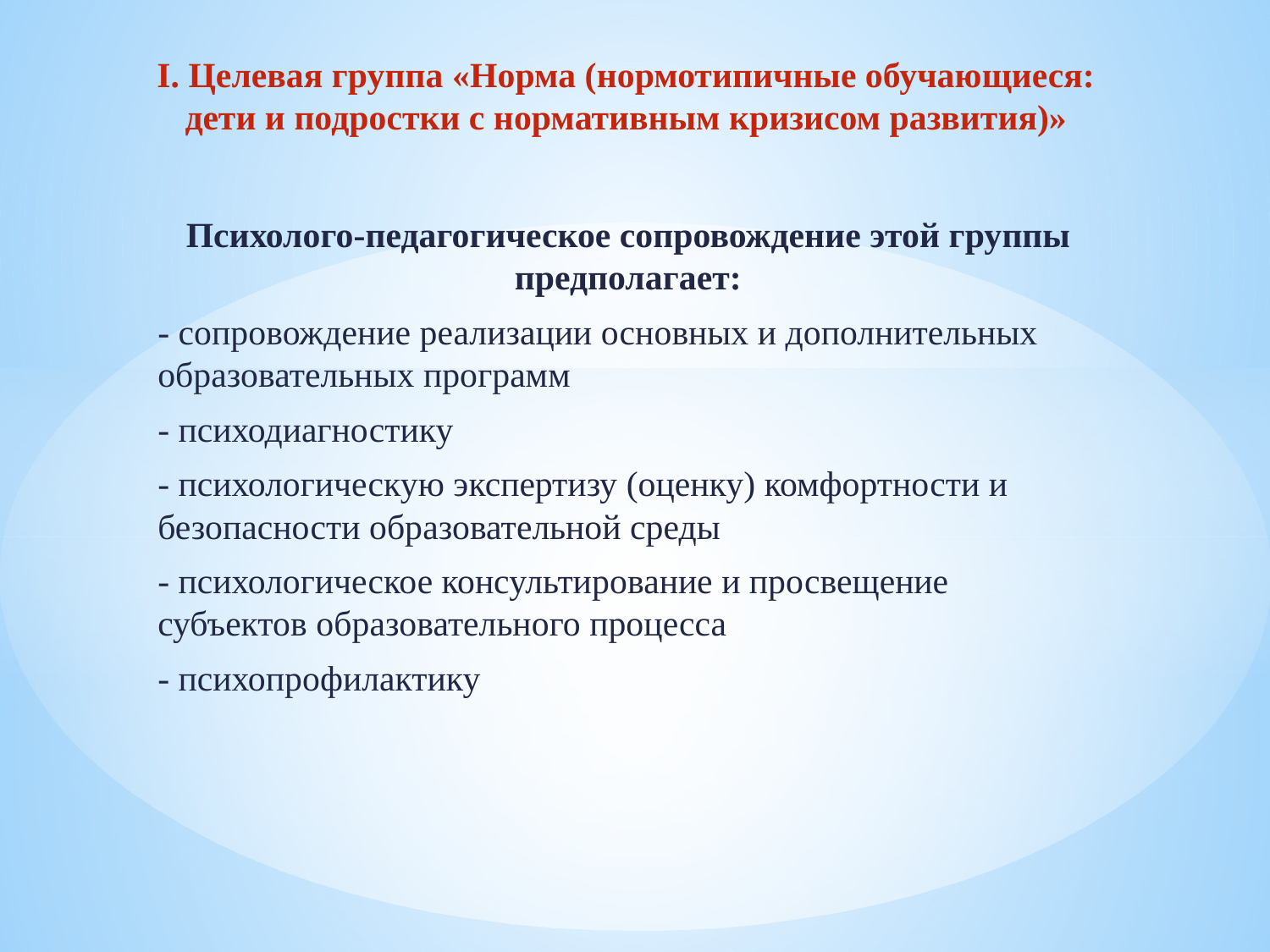

# I. Целевая группа «Норма (нормотипичные обучающиеся: дети и подростки с нормативным кризисом развития)»
Психолого-педагогическое сопровождение этой группы предполагает:
- сопровождение реализации основных и дополнительных образовательных программ
- психодиагностику
- психологическую экспертизу (оценку) комфортности и безопасности образовательной среды
- психологическое консультирование и просвещение субъектов образовательного процесса
- психопрофилактику